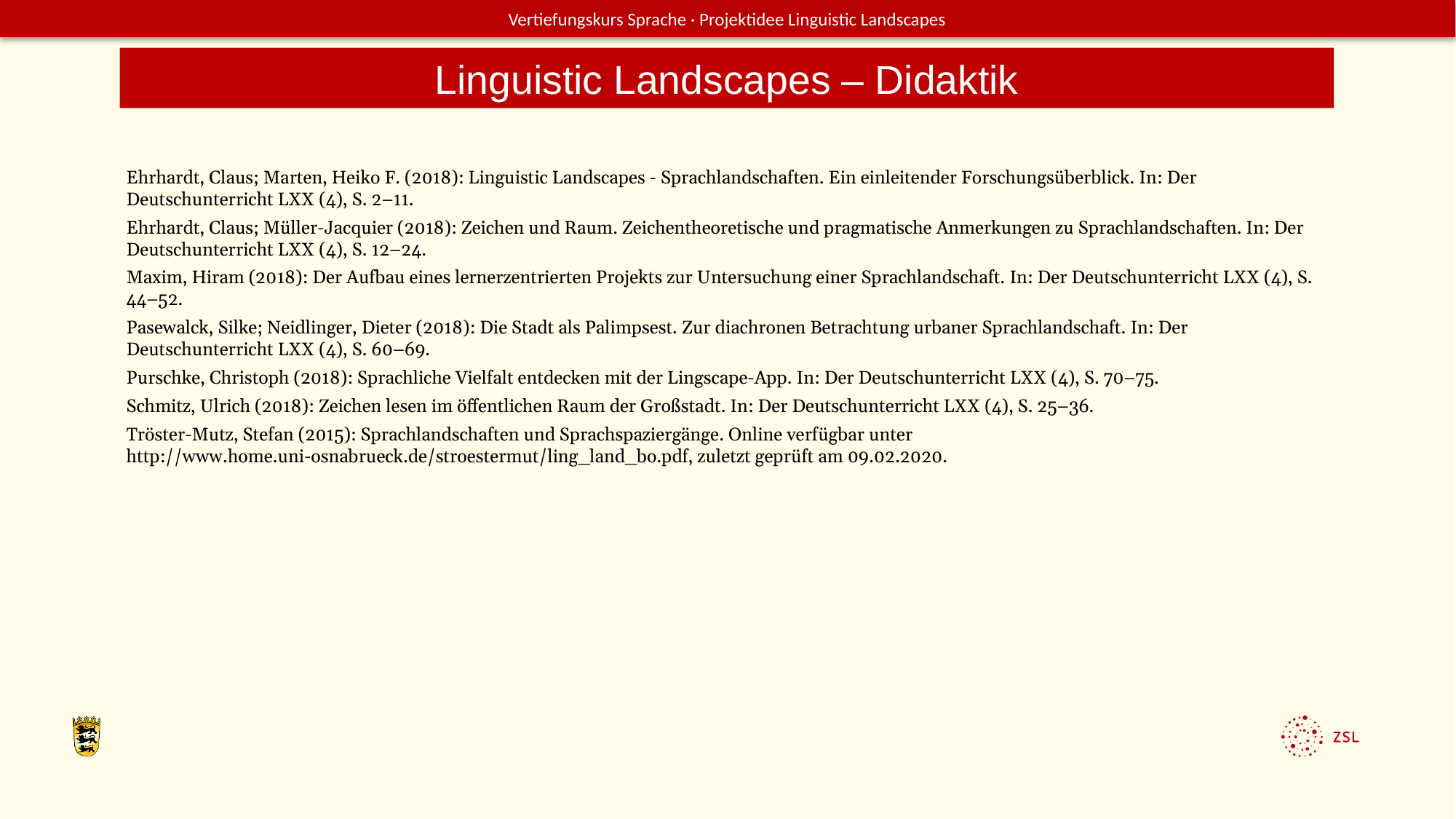

Linguistic Landscapes – Didaktik
Ehrhardt, Claus; Marten, Heiko F. (2018): Linguistic Landscapes - Sprachlandschaften. Ein einleitender Forschungsüberblick. In: Der Deutschunterricht LXX (4), S. 2–11.
Ehrhardt, Claus; Müller-Jacquier (2018): Zeichen und Raum. Zeichentheoretische und pragmatische Anmerkungen zu Sprachlandschaften. In: Der Deutschunterricht LXX (4), S. 12–24.
Maxim, Hiram (2018): Der Aufbau eines lernerzentrierten Projekts zur Untersuchung einer Sprachlandschaft. In: Der Deutschunterricht LXX (4), S. 44–52.
Pasewalck, Silke; Neidlinger, Dieter (2018): Die Stadt als Palimpsest. Zur diachronen Betrachtung urbaner Sprachlandschaft. In: Der Deutschunterricht LXX (4), S. 60–69.
Purschke, Christoph (2018): Sprachliche Vielfalt entdecken mit der Lingscape-App. In: Der Deutschunterricht LXX (4), S. 70–75.
Schmitz, Ulrich (2018): Zeichen lesen im öffentlichen Raum der Großstadt. In: Der Deutschunterricht LXX (4), S. 25–36.
Tröster-Mutz, Stefan (2015): Sprachlandschaften und Sprachspaziergänge. Online verfügbar unter http://www.home.uni-osnabrueck.de/stroestermut/ling_land_bo.pdf, zuletzt geprüft am 09.02.2020.